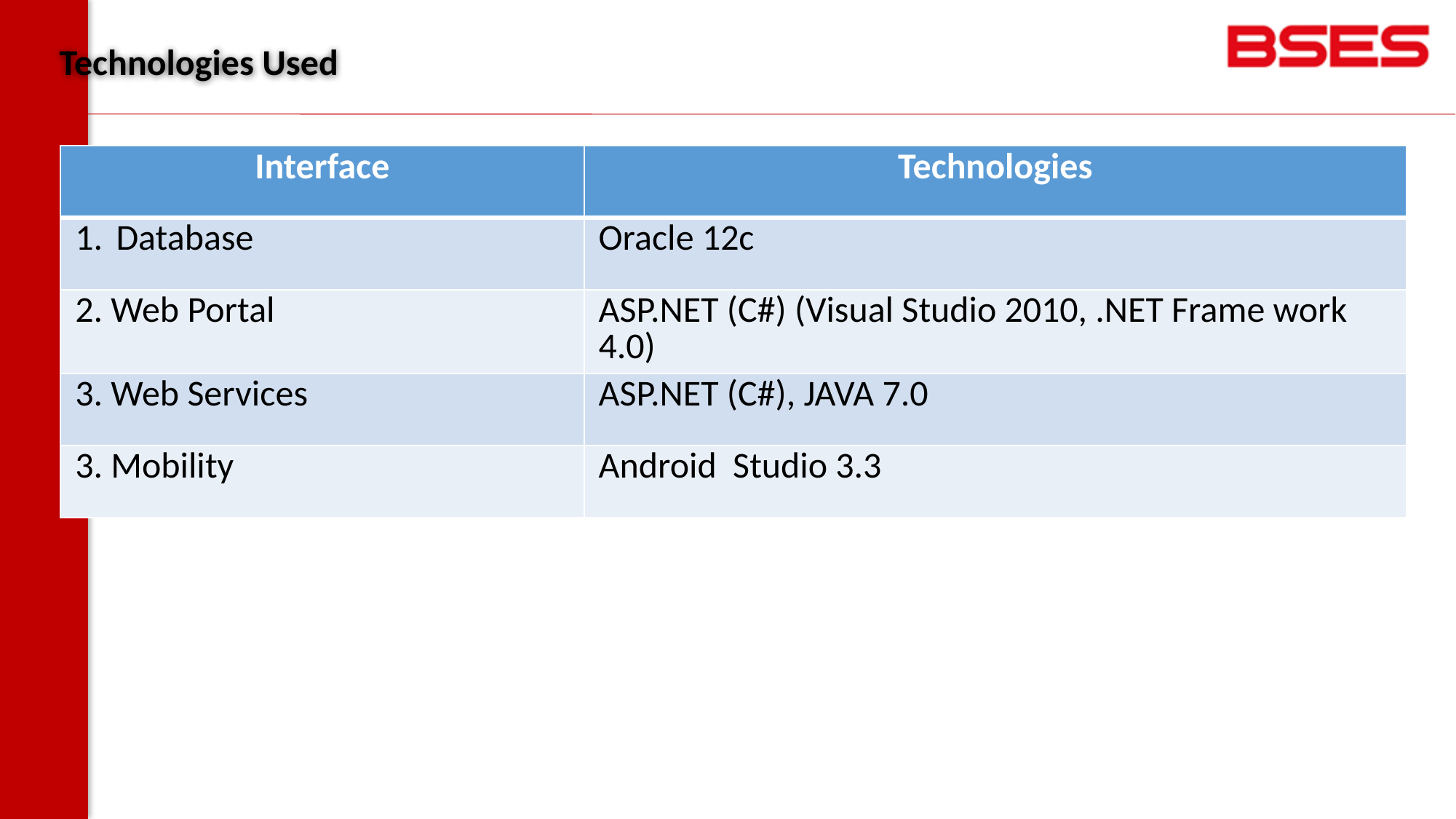

Technologies Used
| Interface | Technologies |
| --- | --- |
| Database | Oracle 12c |
| 2. Web Portal | ASP.NET (C#) (Visual Studio 2010, .NET Frame work 4.0) |
| 3. Web Services | ASP.NET (C#), JAVA 7.0 |
| 3. Mobility | Android Studio 3.3 |